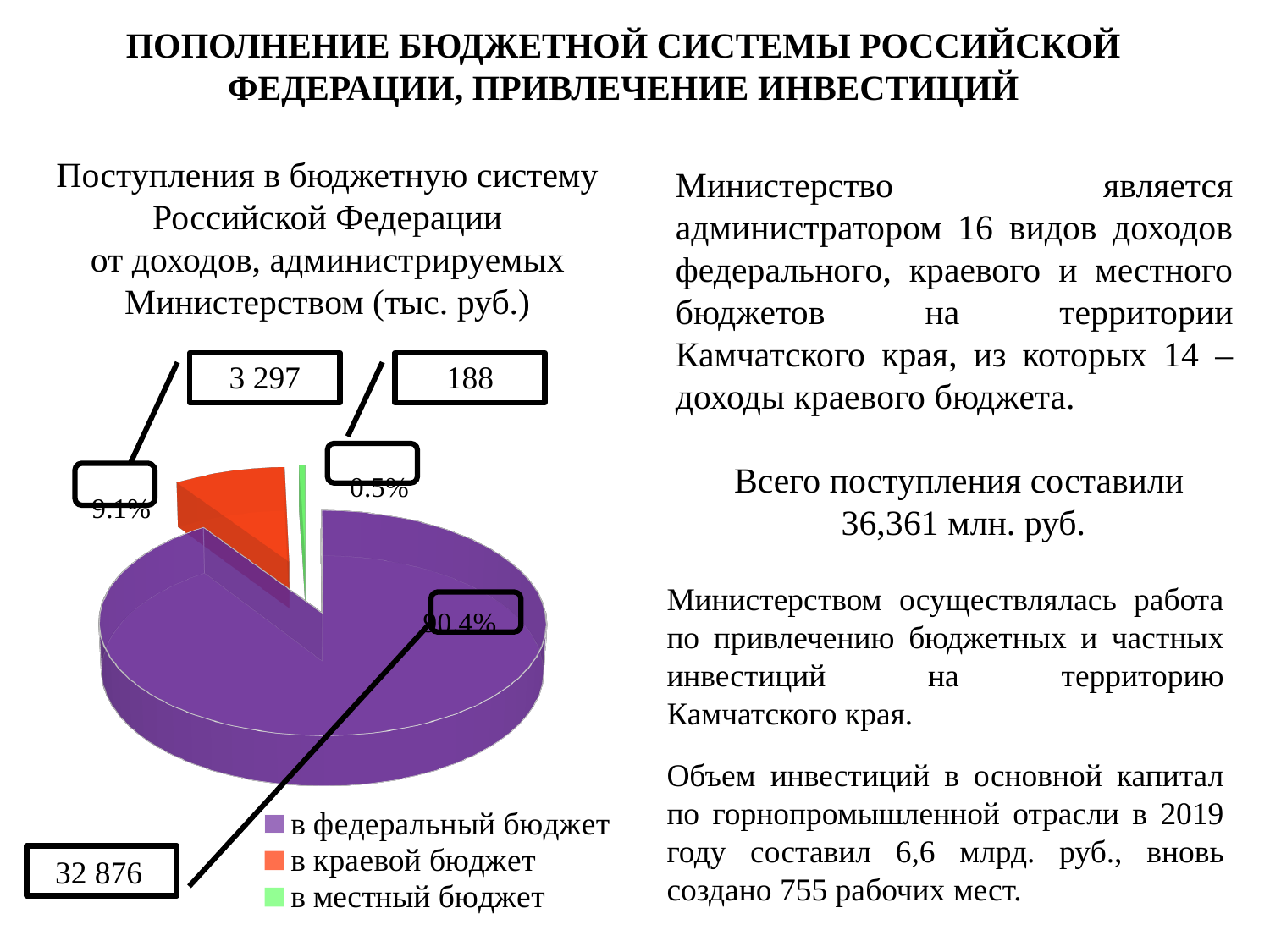

# Пополнение бюджетной системы Российской Федерации, привлечение инвестиций

Поступления в бюджетную систему Российской Федерации
от доходов, администрируемых Министерством (тыс. руб.)
Министерство является администратором 16 видов доходов федерального, краевого и местного бюджетов на территории Камчатского края, из которых 14 – доходы краевого бюджета.

[unsupported chart]

3 297
188

Всего поступления составили
36,361 млн. руб.

Министерством осуществлялась работа по привлечению бюджетных и частных инвестиций на территорию
Камчатского края.

Объем инвестиций в основной капитал по горнопромышленной отрасли в 2019 году составил 6,6 млрд. руб., вновь создано 755 рабочих мест.

32 876